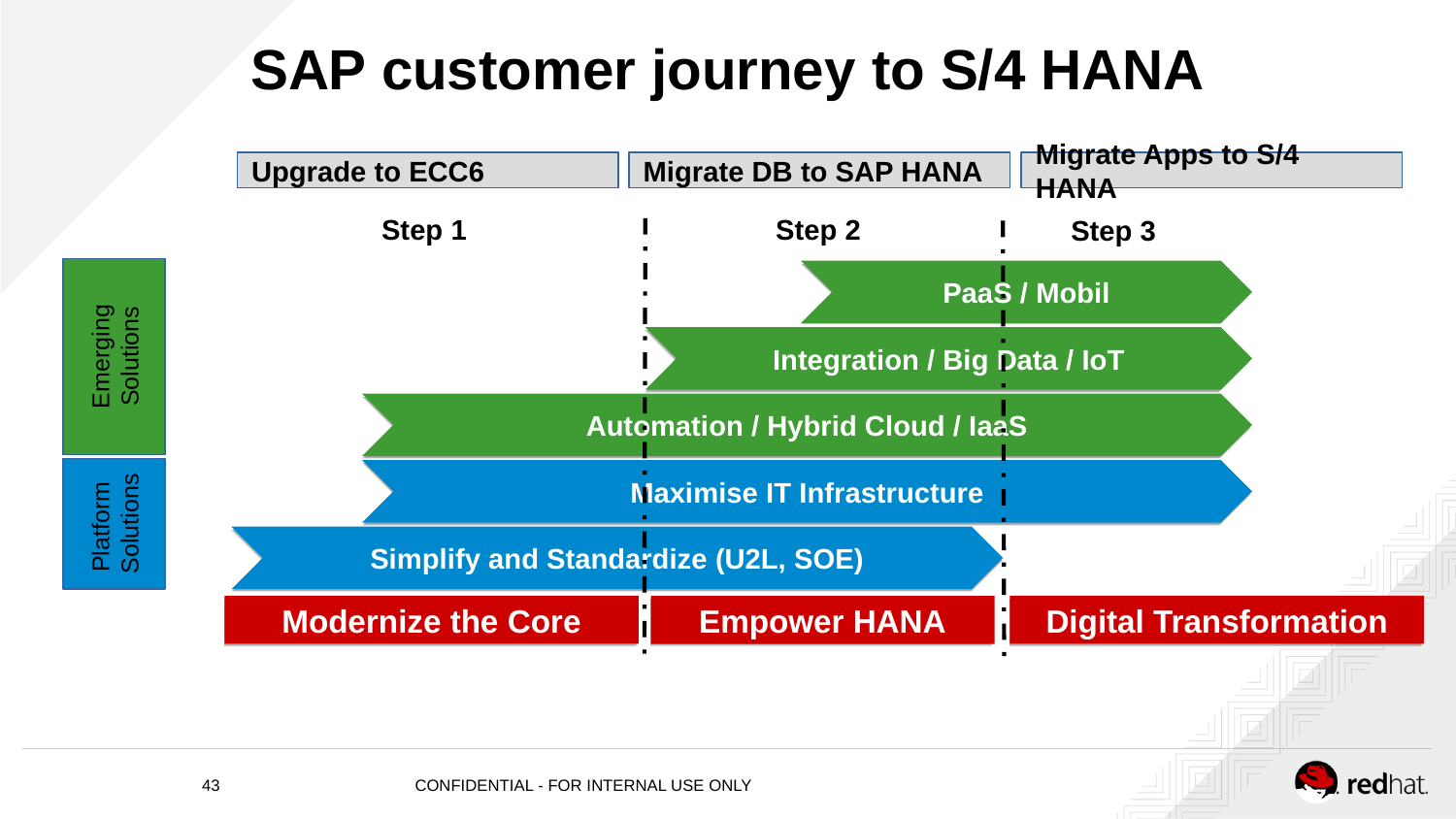

SAP customer journey to S/4 HANA
Upgrade to ECC6
Migrate DB to SAP HANA
Migrate Apps to S/4 HANA
Step 2
Step 1
Step 3
PaaS / Mobil
Emerging
Solutions
Integration / Big Data / IoT
Automation / Hybrid Cloud / IaaS
Maximise IT Infrastructure
Platform
Solutions
Simplify and Standardize (U2L, SOE)
Modernize the Core
Digital Transformation
Empower HANA
43
CONFIDENTIAL - FOR INTERNAL USE ONLY